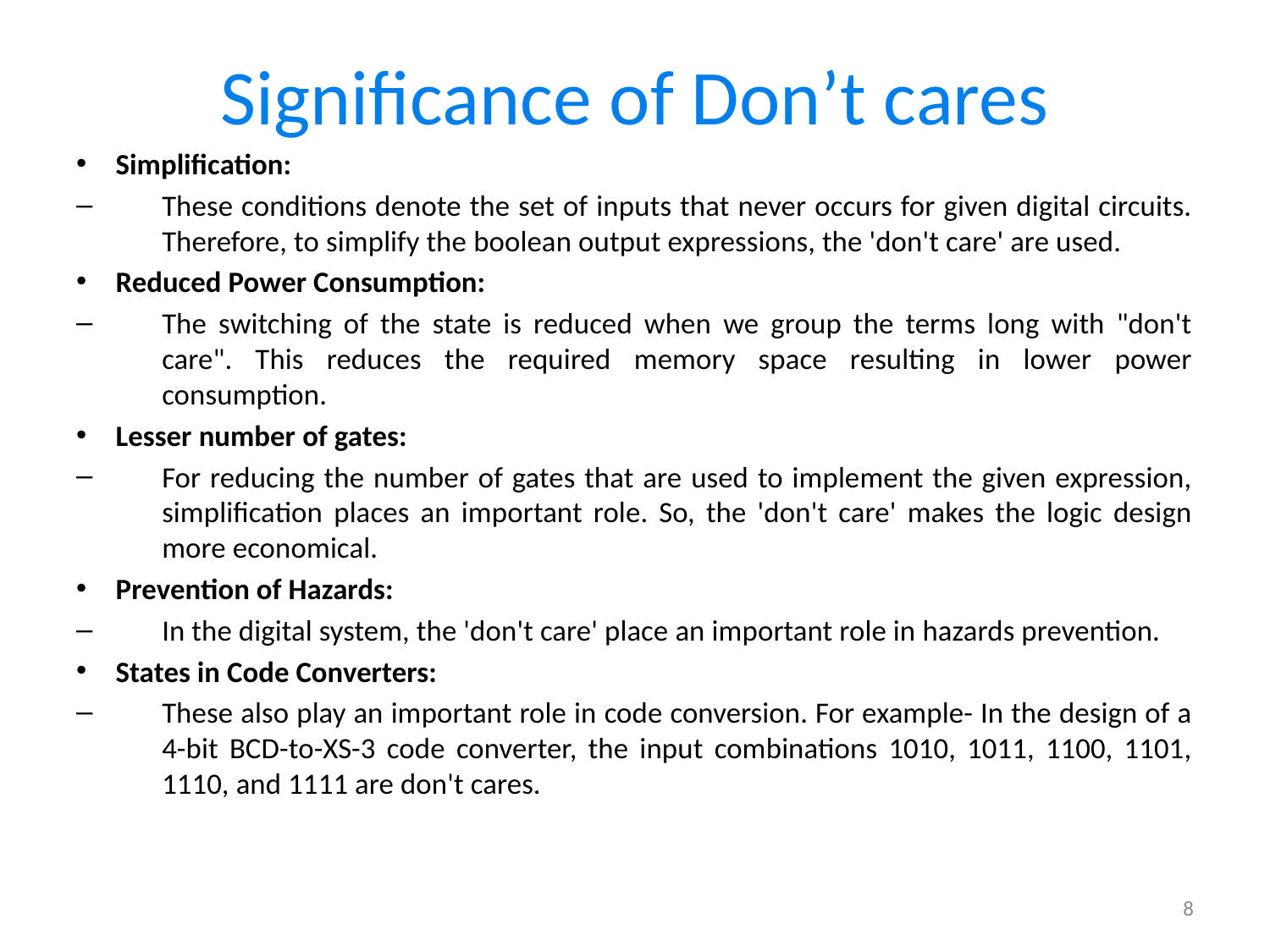

# Significance of Don’t cares
Simplification:
These conditions denote the set of inputs that never occurs for given digital circuits. Therefore, to simplify the boolean output expressions, the 'don't care' are used.
Reduced Power Consumption:
The switching of the state is reduced when we group the terms long with "don't care". This reduces the required memory space resulting in lower power consumption.
Lesser number of gates:
For reducing the number of gates that are used to implement the given expression, simplification places an important role. So, the 'don't care' makes the logic design more economical.
Prevention of Hazards:
In the digital system, the 'don't care' place an important role in hazards prevention.
States in Code Converters:
These also play an important role in code conversion. For example- In the design of a 4-bit BCD-to-XS-3 code converter, the input combinations 1010, 1011, 1100, 1101, 1110, and 1111 are don't cares.

8